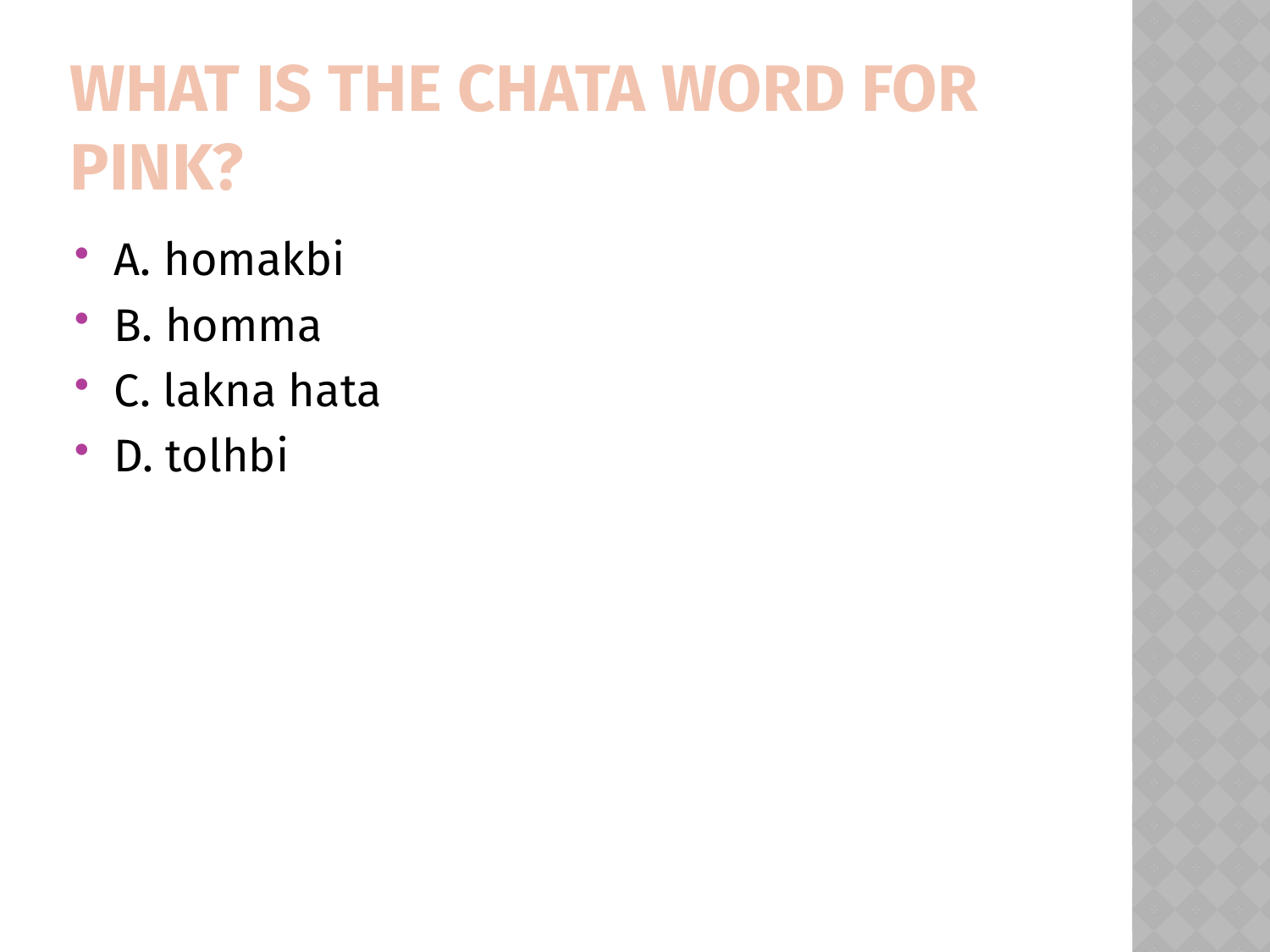

# What is the chata word for pink?
A. homakbi
B. homma
C. lakna hata
D. tolhbi